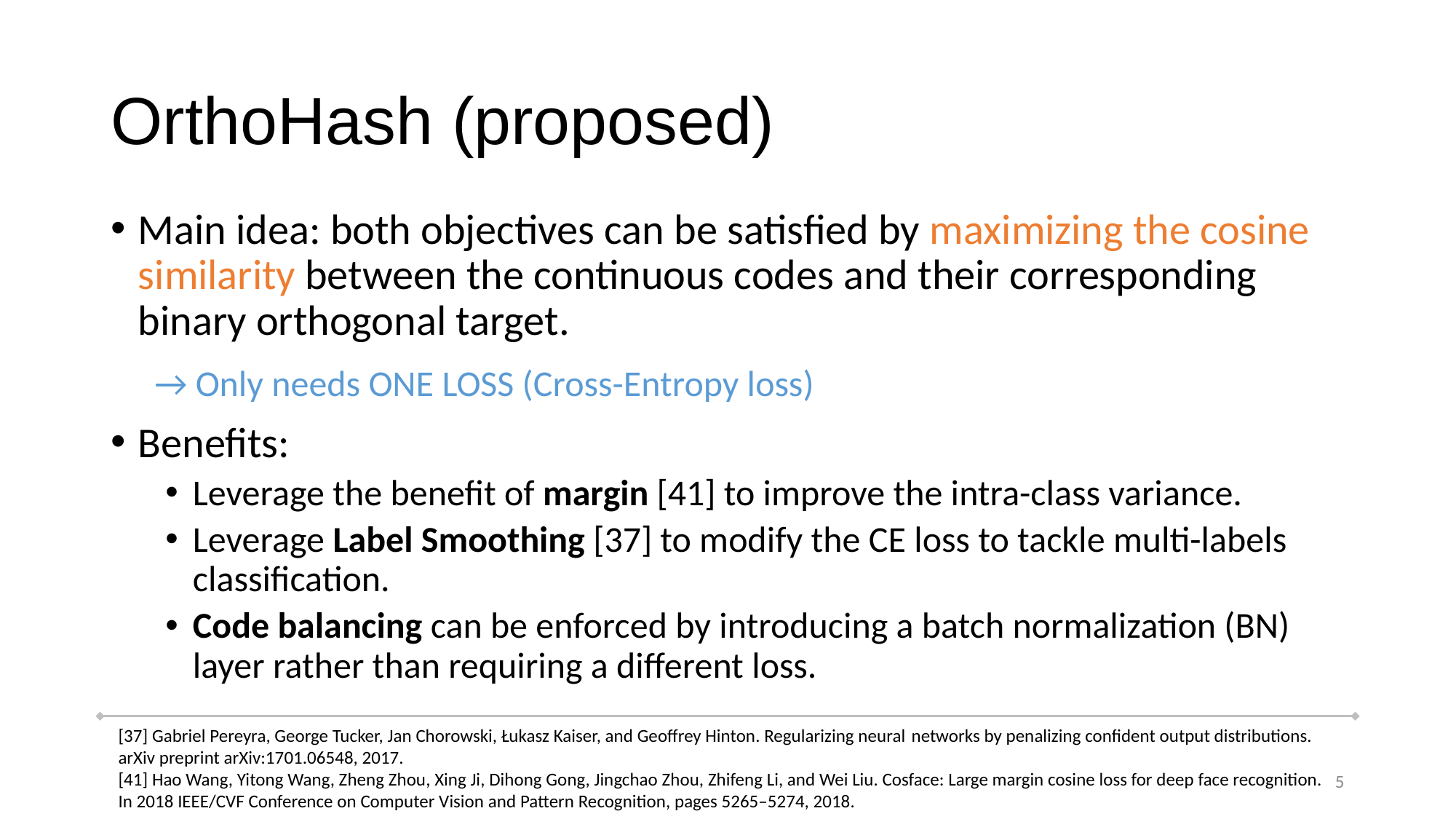

# OrthoHash (proposed)
Main idea: both objectives can be satisfied by maximizing the cosine similarity between the continuous codes and their corresponding binary orthogonal target.

Benefits:
Leverage the benefit of margin [41] to improve the intra-class variance.
Leverage Label Smoothing [37] to modify the CE loss to tackle multi-labels classification.
Code balancing can be enforced by introducing a batch normalization (BN) layer rather than requiring a different loss.

→ Only needs ONE LOSS (Cross-Entropy loss)
[37] Gabriel Pereyra, George Tucker, Jan Chorowski, Łukasz Kaiser, and Geoffrey Hinton. Regularizing neural networks by penalizing confident output distributions. arXiv preprint arXiv:1701.06548, 2017.
[41] Hao Wang, Yitong Wang, Zheng Zhou, Xing Ji, Dihong Gong, Jingchao Zhou, Zhifeng Li, and Wei Liu. Cosface: Large margin cosine loss for deep face recognition. In 2018 IEEE/CVF Conference on Computer Vision and Pattern Recognition, pages 5265–5274, 2018.
5